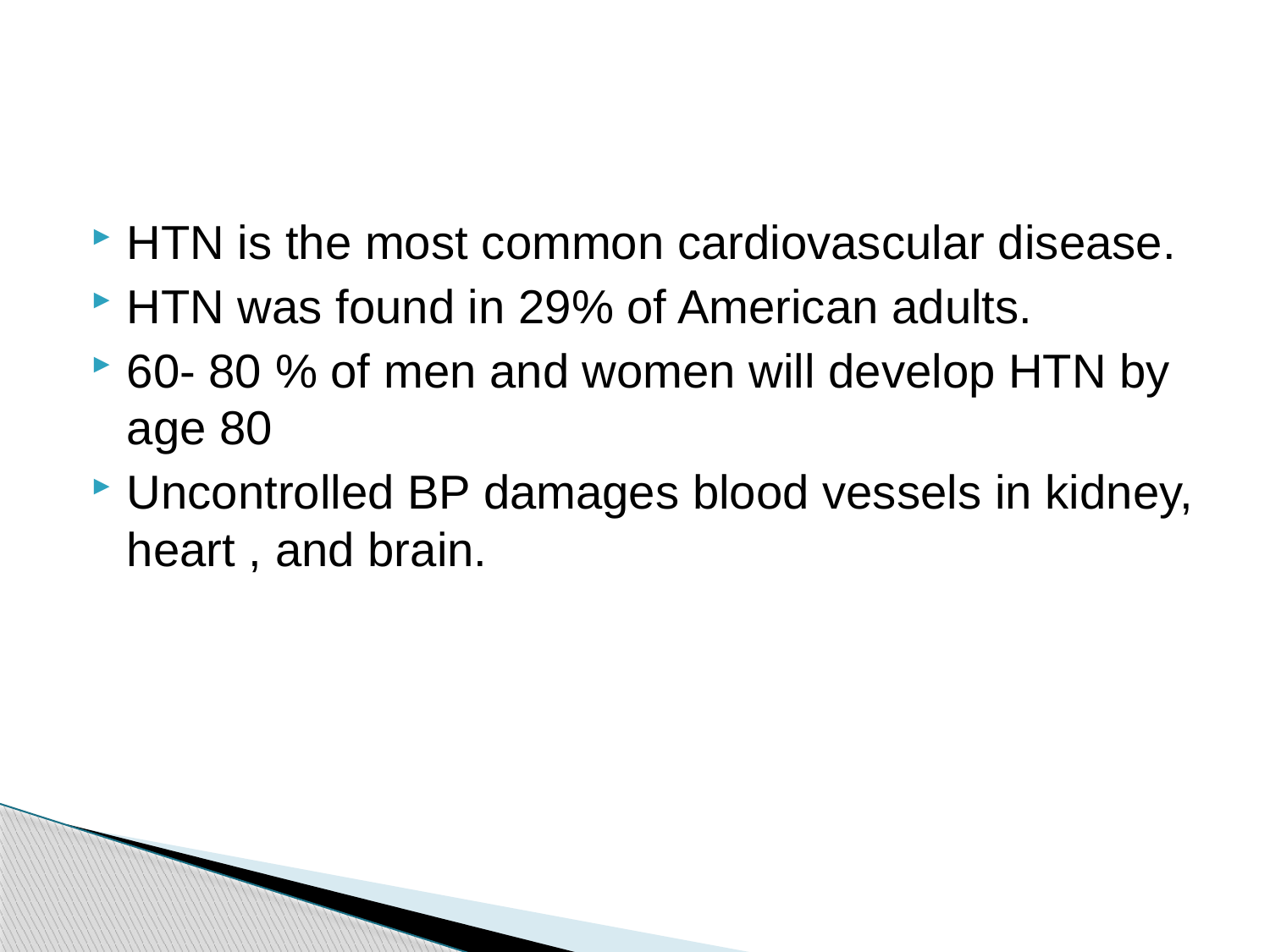

HTN is the most common cardiovascular disease.
HTN was found in 29% of American adults.
60- 80 % of men and women will develop HTN by age 80
Uncontrolled BP damages blood vessels in kidney, heart , and brain.